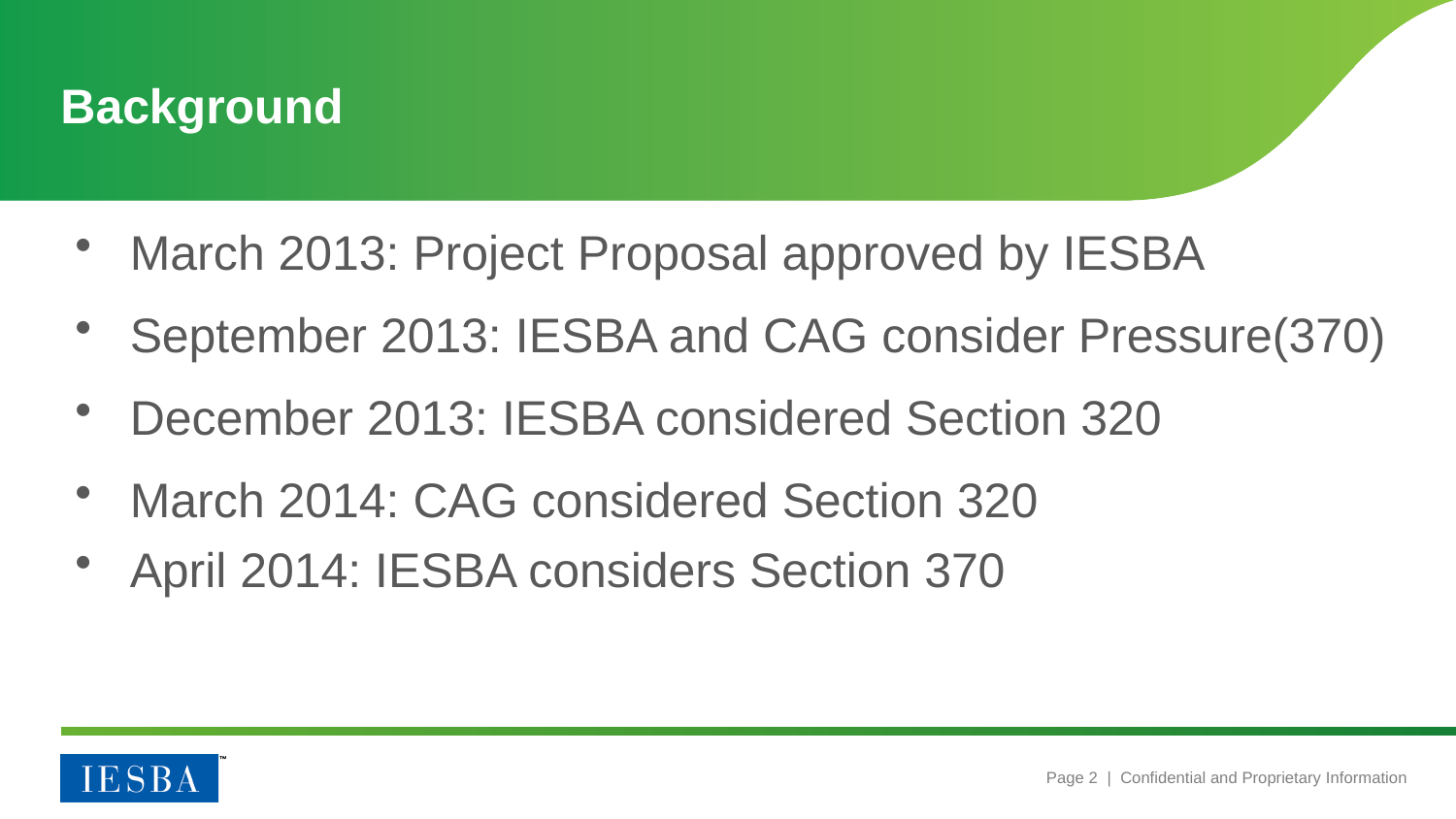

# Background
March 2013: Project Proposal approved by IESBA
September 2013: IESBA and CAG consider Pressure(370)
December 2013: IESBA considered Section 320
March 2014: CAG considered Section 320
April 2014: IESBA considers Section 370